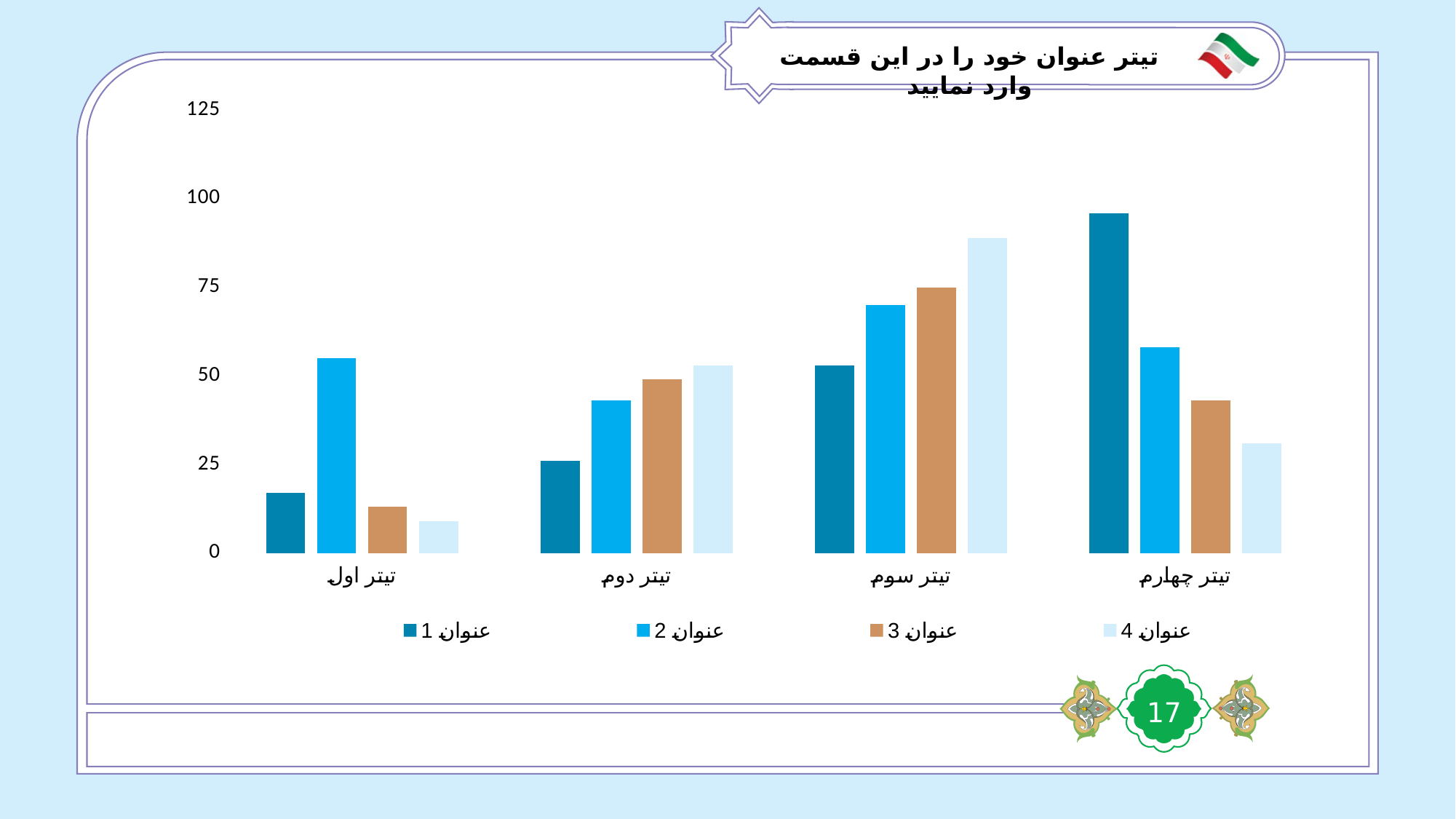

تیتر عنوان خود را در این قسمت وارد نمایید

### Chart

| Category | عنوان 1 | عنوان 2 | عنوان 3 | عنوان 4 |
|---|---|---|---|---|
| تیتر اول | 17.0 | 55.0 | 13.0 | 9.0 |
| تیتر دوم | 26.0 | 43.0 | 49.0 | 53.0 |
| تیتر سوم | 53.0 | 70.0 | 75.0 | 89.0 |
| تیتر چهارم | 96.0 | 58.0 | 43.0 | 31.0 |
17